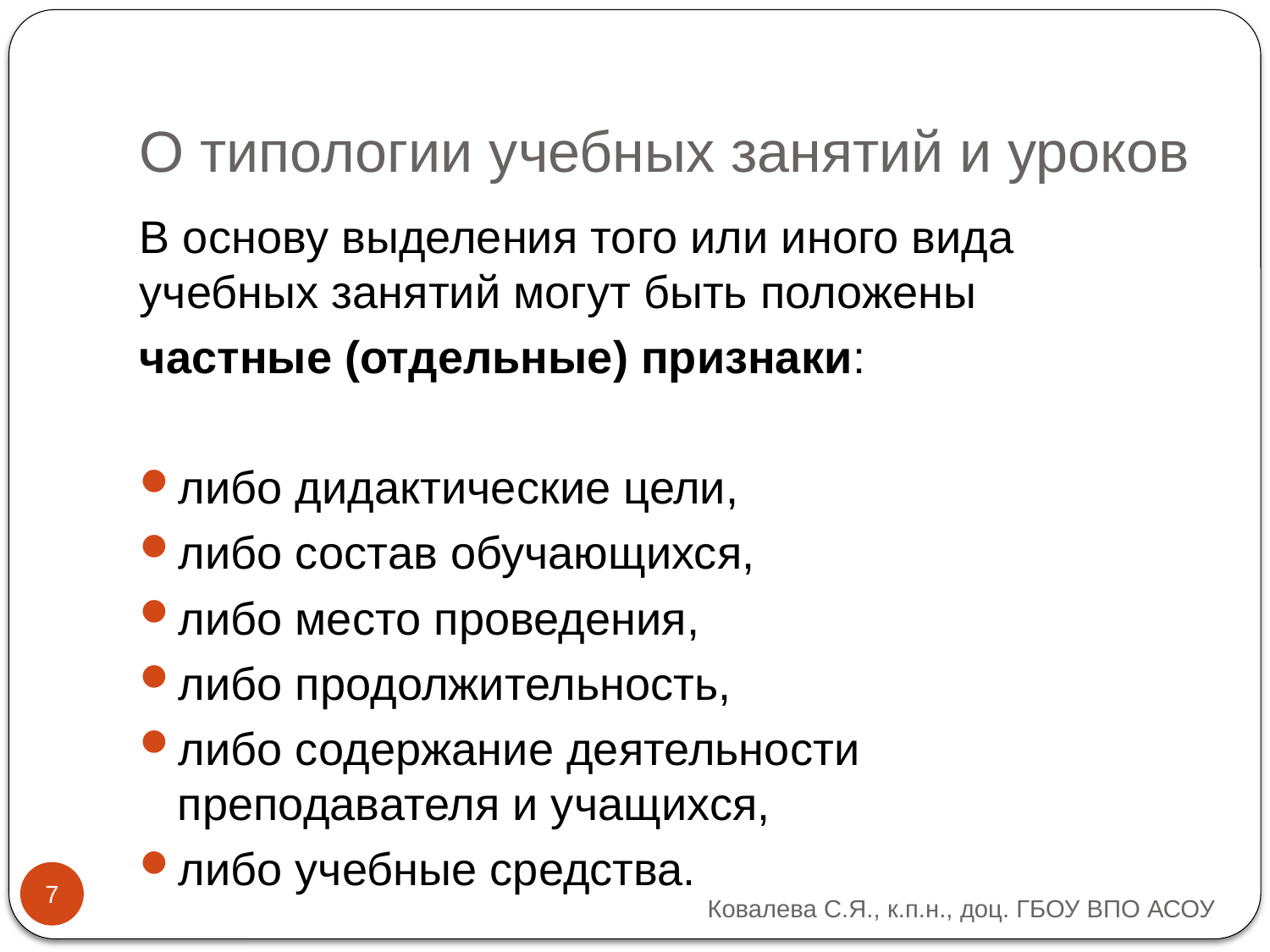

# О типологии учебных занятий и уроков
В основу выделения того или иного вида учебных занятий могут быть положены
частные (отдельные) признаки:

либо дидактические цели,
либо состав обучающихся,
либо место проведения,
либо продолжительность,
либо содержание деятельности преподавателя и учащихся,
либо учебные средства.
7
Ковалева С.Я., к.п.н., доц. ГБОУ ВПО АСОУ